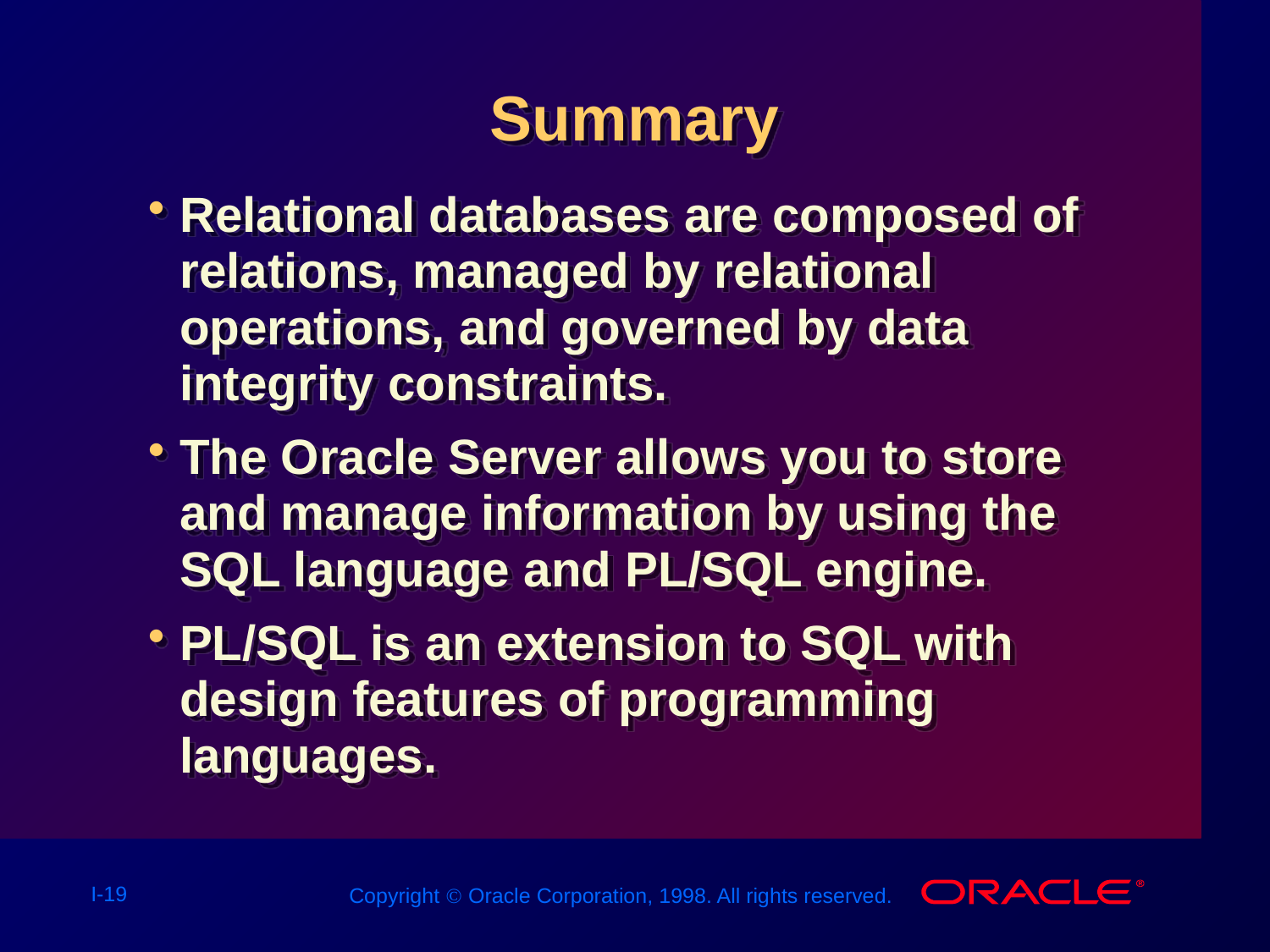

# Summary
Relational databases are composed of relations, managed by relational operations, and governed by data integrity constraints.
The Oracle Server allows you to store and manage information by using the SQL language and PL/SQL engine.
PL/SQL is an extension to SQL with design features of programming languages.